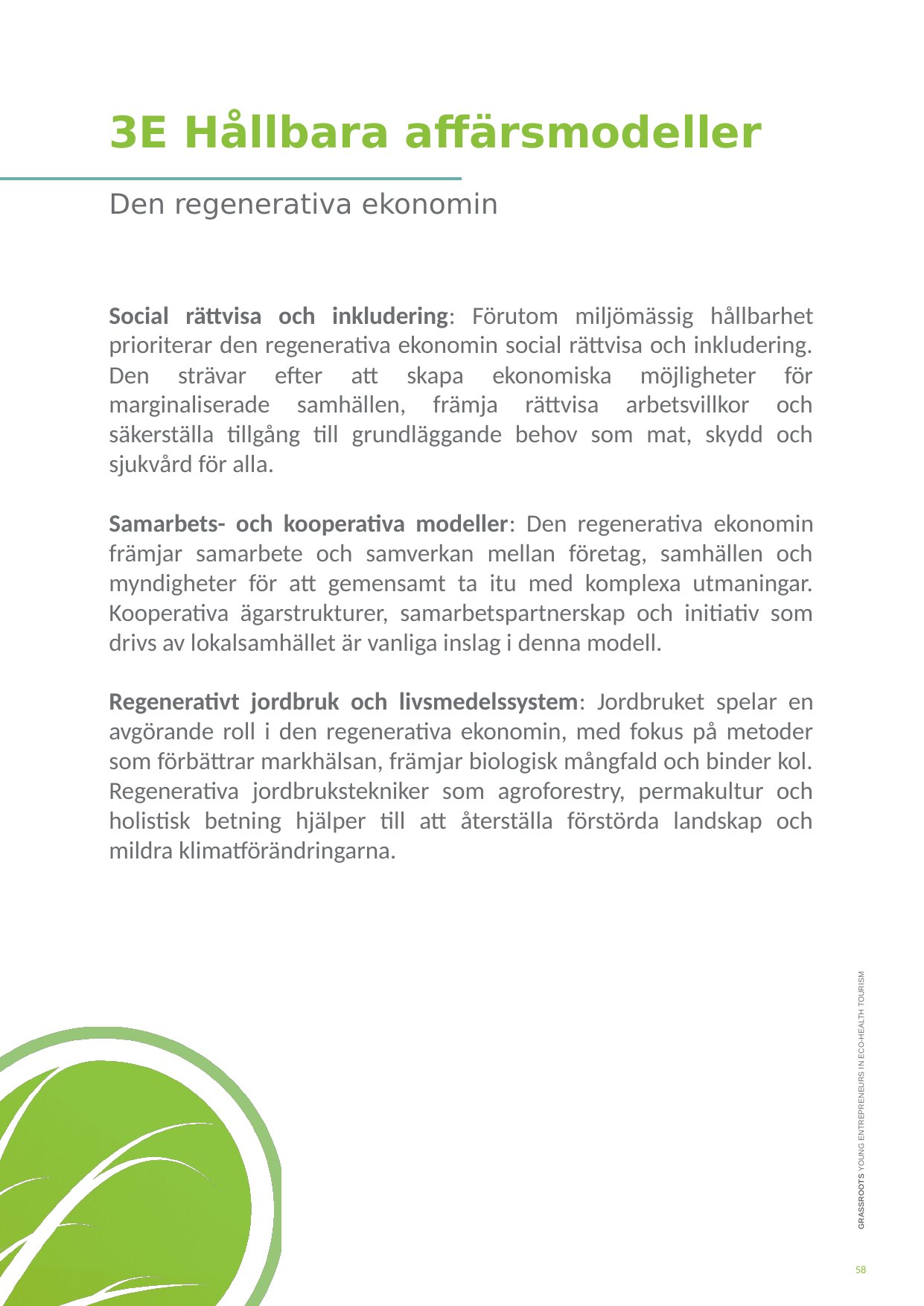

3E Hållbara affärsmodeller
Den regenerativa ekonomin
Social rättvisa och inkludering: Förutom miljömässig hållbarhet prioriterar den regenerativa ekonomin social rättvisa och inkludering. Den strävar efter att skapa ekonomiska möjligheter för marginaliserade samhällen, främja rättvisa arbetsvillkor och säkerställa tillgång till grundläggande behov som mat, skydd och sjukvård för alla.

Samarbets- och kooperativa modeller: Den regenerativa ekonomin främjar samarbete och samverkan mellan företag, samhällen och myndigheter för att gemensamt ta itu med komplexa utmaningar. Kooperativa ägarstrukturer, samarbetspartnerskap och initiativ som drivs av lokalsamhället är vanliga inslag i denna modell.

Regenerativt jordbruk och livsmedelssystem: Jordbruket spelar en avgörande roll i den regenerativa ekonomin, med fokus på metoder som förbättrar markhälsan, främjar biologisk mångfald och binder kol. Regenerativa jordbrukstekniker som agroforestry, permakultur och holistisk betning hjälper till att återställa förstörda landskap och mildra klimatförändringarna.

58